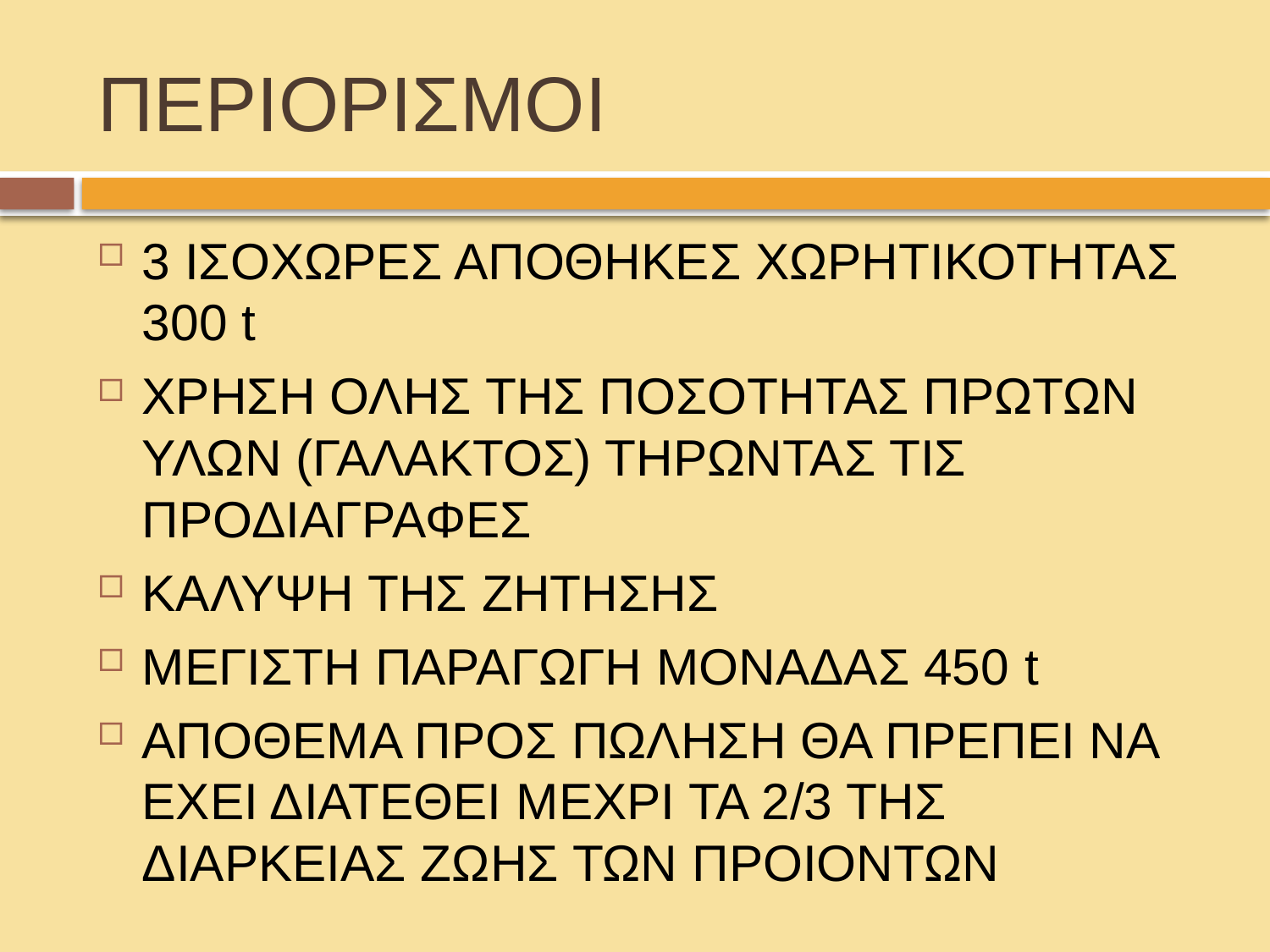

# ΠΕΡΙΟΡΙΣΜΟΙ
3 ΙΣΟΧΩΡΕΣ ΑΠΟΘΗΚΕΣ ΧΩΡΗΤΙΚΟΤΗΤΑΣ 300 t
ΧΡΗΣΗ ΟΛΗΣ ΤΗΣ ΠΟΣΟΤΗΤΑΣ ΠΡΩΤΩΝ ΥΛΩΝ (ΓΑΛΑΚΤΟΣ) ΤΗΡΩΝΤΑΣ ΤΙΣ ΠΡΟΔΙΑΓΡΑΦΕΣ
ΚΑΛΥΨΗ ΤΗΣ ΖΗΤΗΣΗΣ
ΜΕΓΙΣΤΗ ΠΑΡΑΓΩΓΗ ΜΟΝΑΔΑΣ 450 t
ΑΠΟΘΕΜΑ ΠΡΟΣ ΠΩΛΗΣΗ ΘΑ ΠΡΕΠΕΙ ΝΑ ΕΧΕΙ ΔΙΑΤΕΘΕΙ ΜΕΧΡΙ ΤΑ 2/3 ΤΗΣ ΔΙΑΡΚΕΙΑΣ ΖΩΗΣ ΤΩΝ ΠΡΟΙΟΝΤΩΝ